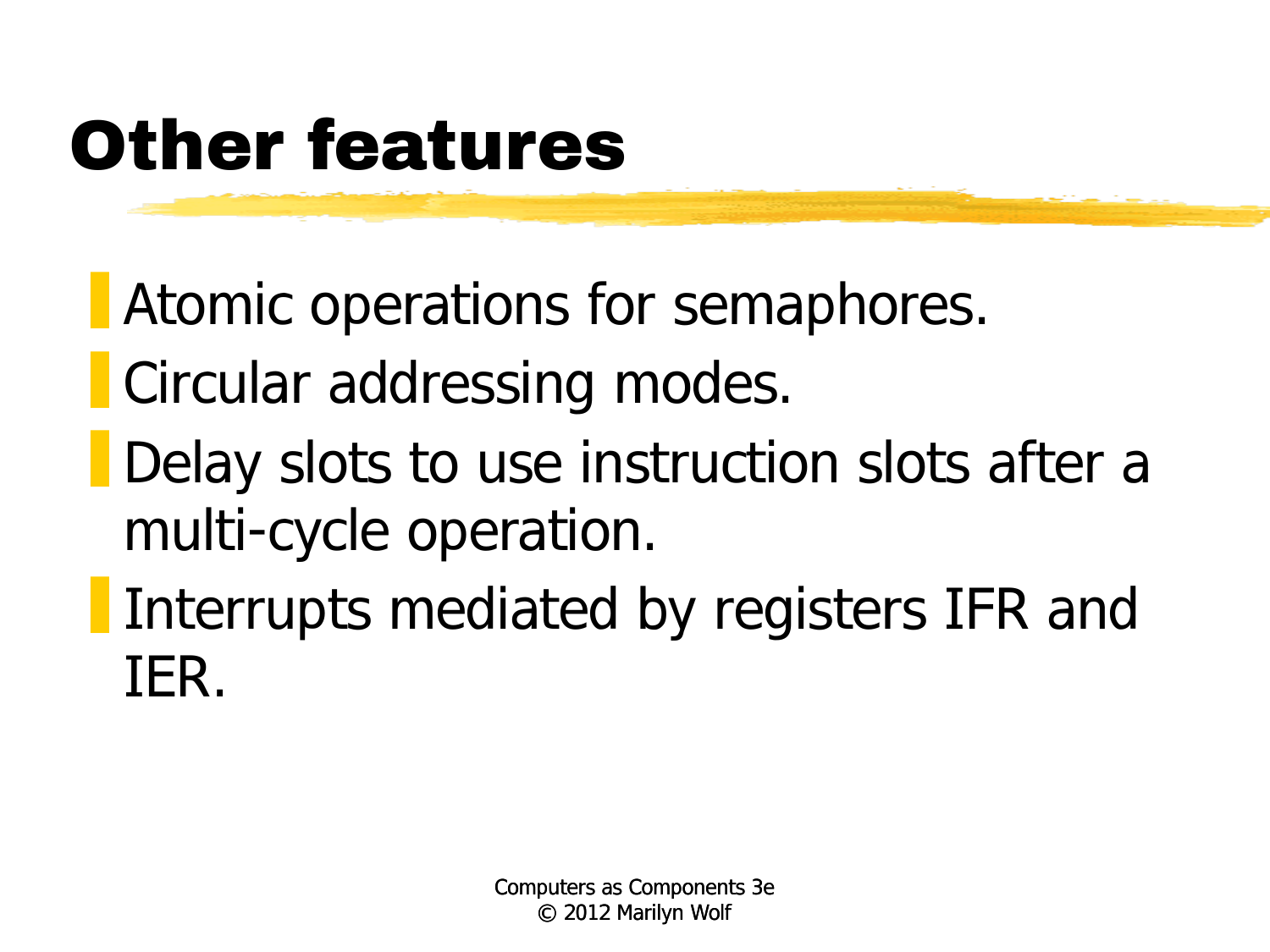

# Other features
Atomic operations for semaphores.
Circular addressing modes.
Delay slots to use instruction slots after a multi-cycle operation.
Interrupts mediated by registers IFR and IER.